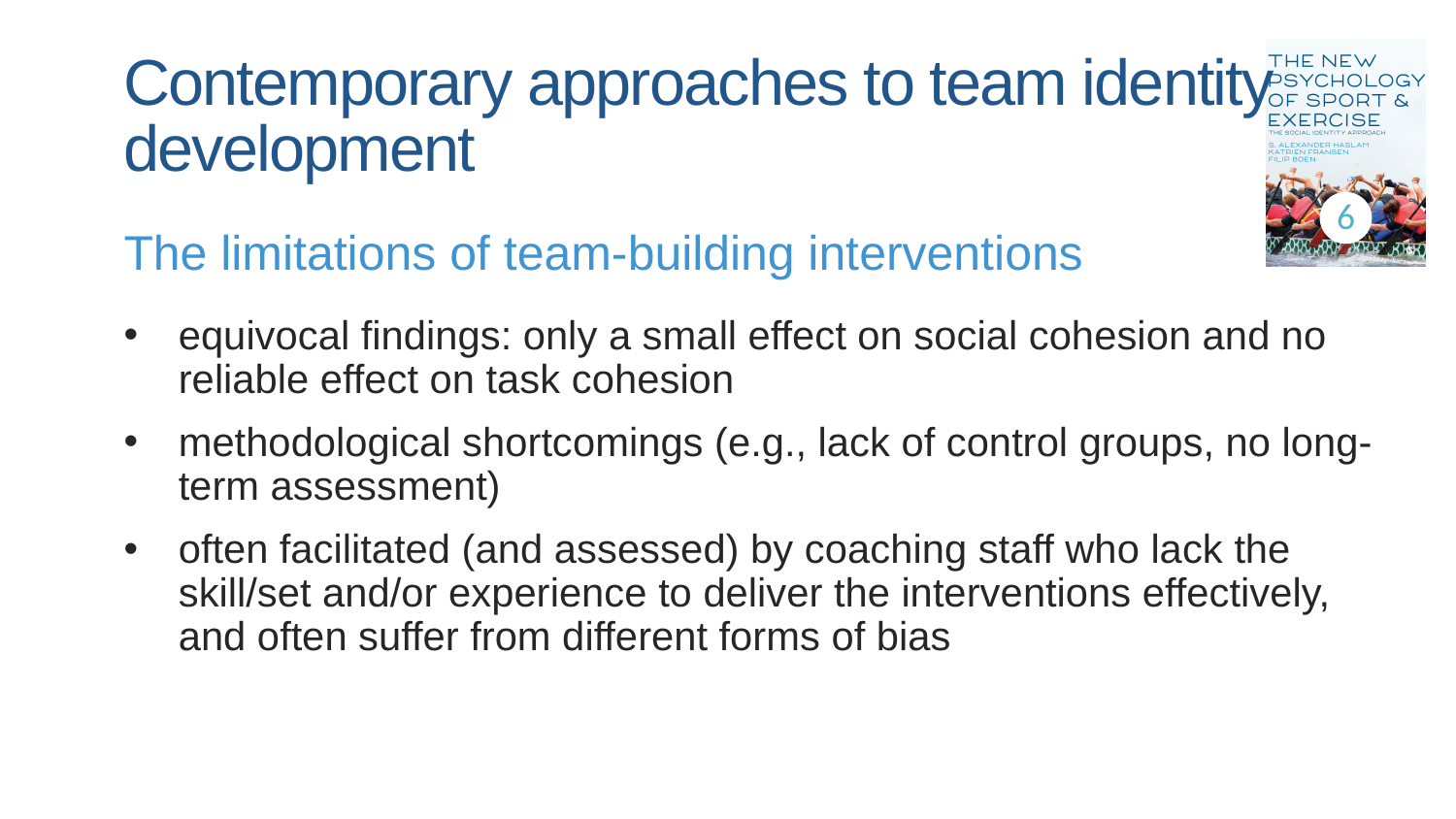

# Contemporary approaches to team identity development
6
The limitations of team-building interventions
equivocal findings: only a small effect on social cohesion and no reliable effect on task cohesion
methodological shortcomings (e.g., lack of control groups, no long-term assessment)
often facilitated (and assessed) by coaching staff who lack the skill/set and/or experience to deliver the interventions effectively, and often suffer from different forms of bias